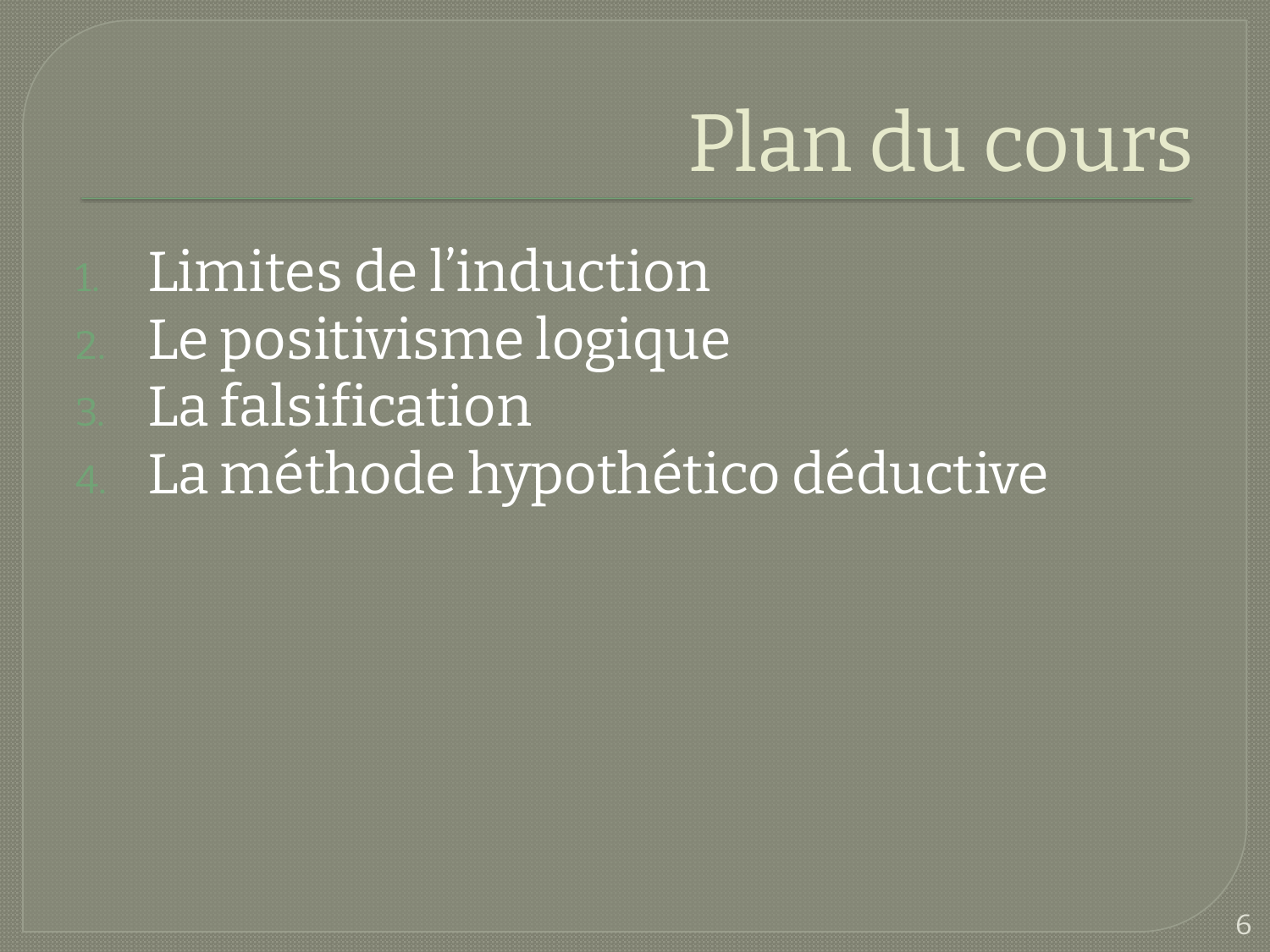

# Plan du cours
Limites de l’induction
Le positivisme logique
La falsification
La méthode hypothético déductive
6